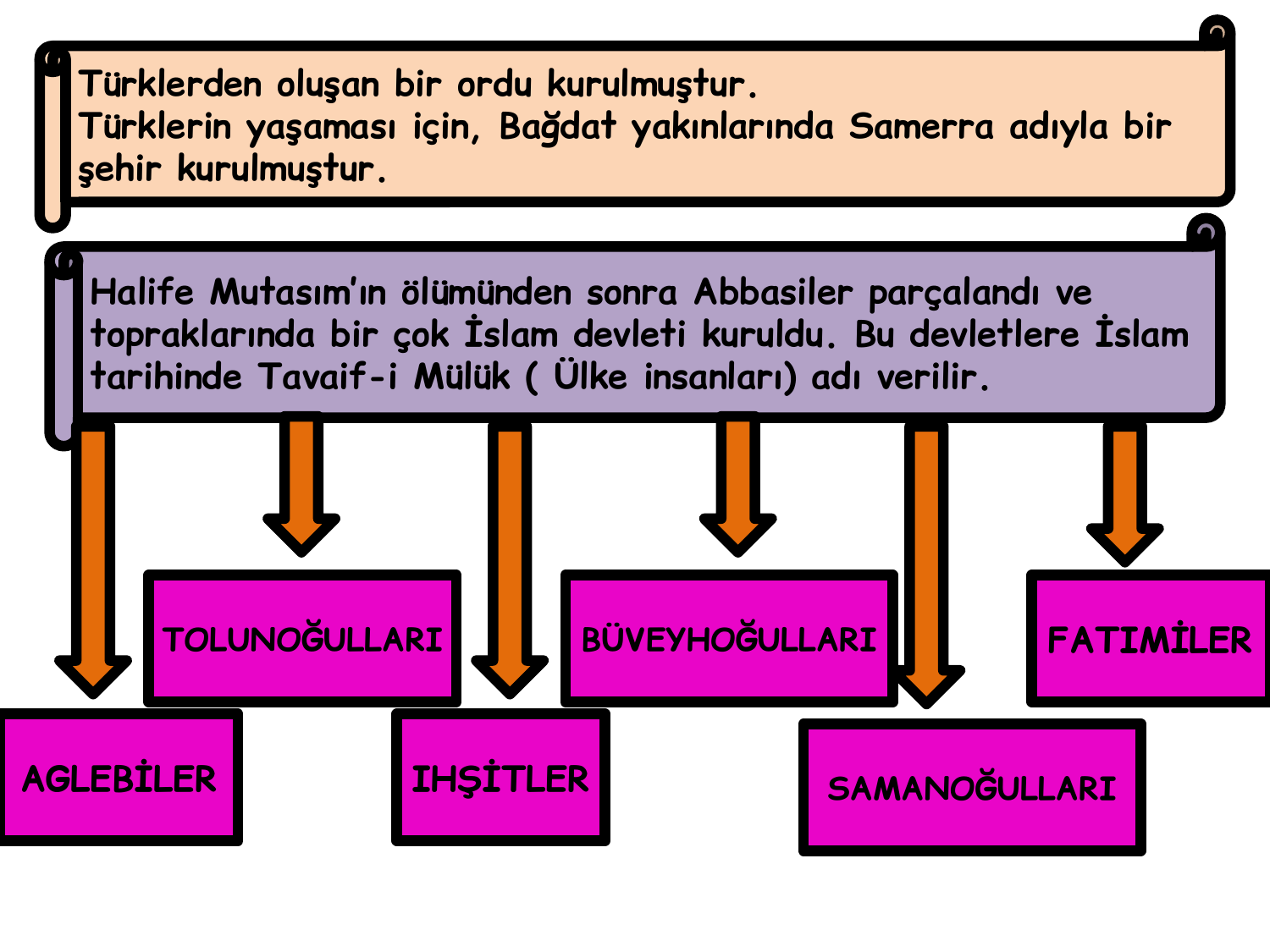

Türklerden oluşan bir ordu kurulmuştur.
Türklerin yaşaması için, Bağdat yakınlarında Samerra adıyla bir şehir kurulmuştur.
Halife Mutasım’ın ölümünden sonra Abbasiler parçalandı ve topraklarında bir çok İslam devleti kuruldu. Bu devletlere İslam tarihinde Tavaif-i Mülük ( Ülke insanları) adı verilir.

TOLUNOĞULLARI
BÜVEYHOĞULLARI
FATIMİLER
AGLEBİLER
IHŞİTLER
SAMANOĞULLARI